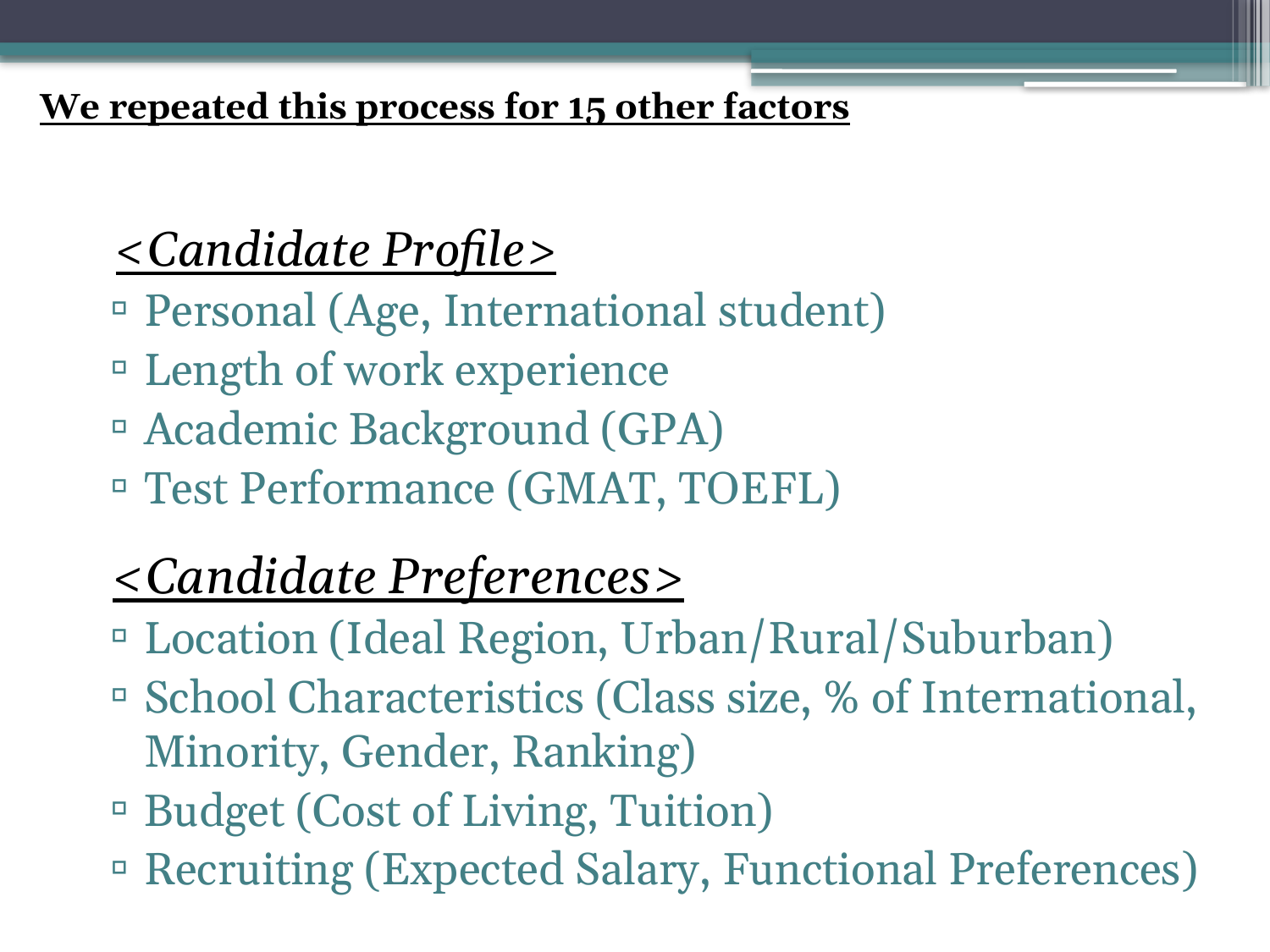

We repeated this process for 15 other factors
    <Candidate Profile>
Personal (Age, International student)
Length of work experience
Academic Background (GPA)
Test Performance (GMAT, TOEFL)

 <Candidate Preferences>
Location (Ideal Region, Urban/Rural/Suburban)
School Characteristics (Class size, % of International, Minority, Gender, Ranking)
Budget (Cost of Living, Tuition)
Recruiting (Expected Salary, Functional Preferences)